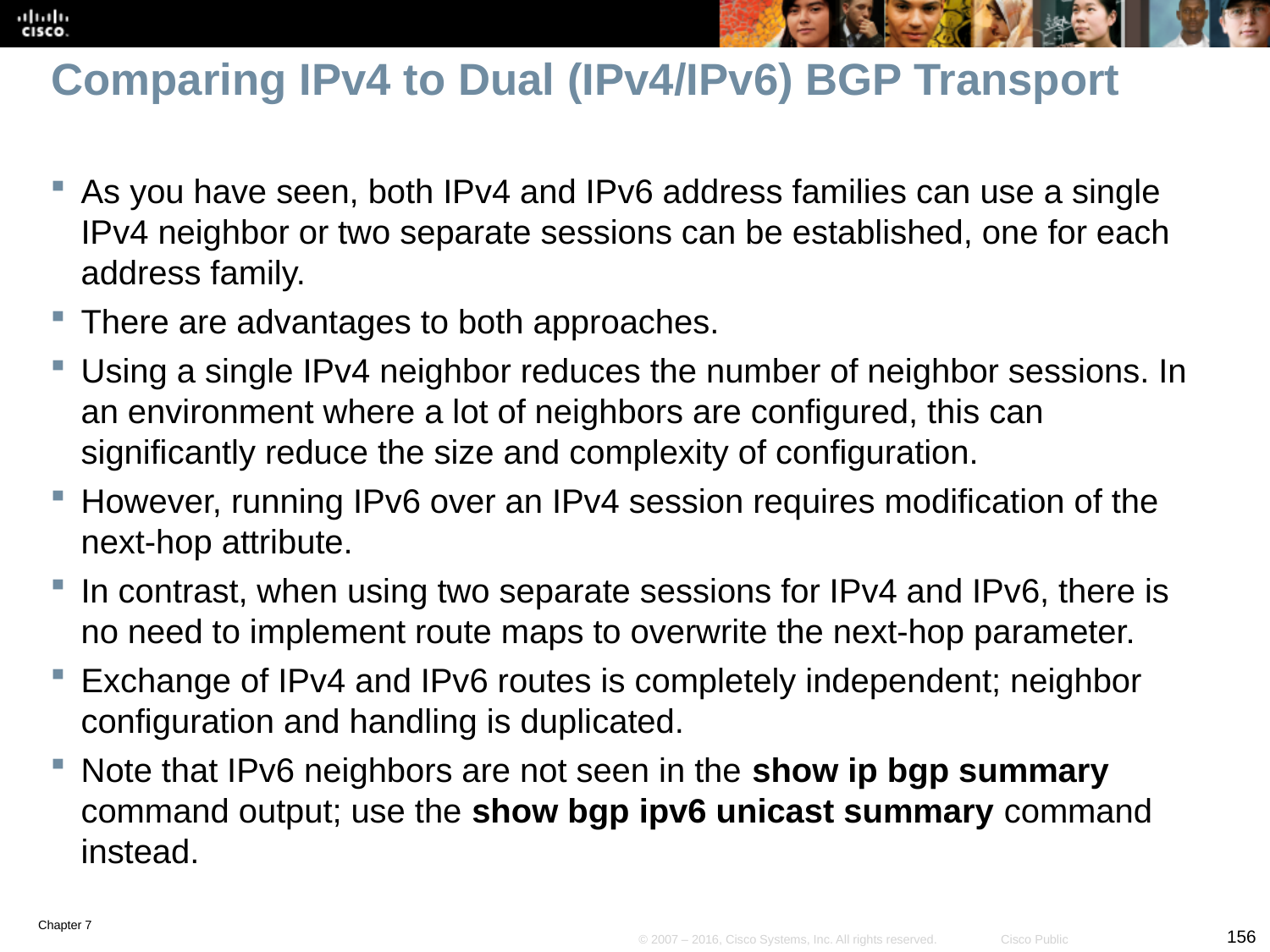

# Comparing IPv4 to Dual (IPv4/IPv6) BGP Transport
As you have seen, both IPv4 and IPv6 address families can use a single IPv4 neighbor or two separate sessions can be established, one for each address family.
There are advantages to both approaches.
Using a single IPv4 neighbor reduces the number of neighbor sessions. In an environment where a lot of neighbors are configured, this can significantly reduce the size and complexity of configuration.
However, running IPv6 over an IPv4 session requires modification of the next-hop attribute.
In contrast, when using two separate sessions for IPv4 and IPv6, there is no need to implement route maps to overwrite the next-hop parameter.
Exchange of IPv4 and IPv6 routes is completely independent; neighbor configuration and handling is duplicated.
Note that IPv6 neighbors are not seen in the show ip bgp summary command output; use the show bgp ipv6 unicast summary command instead.